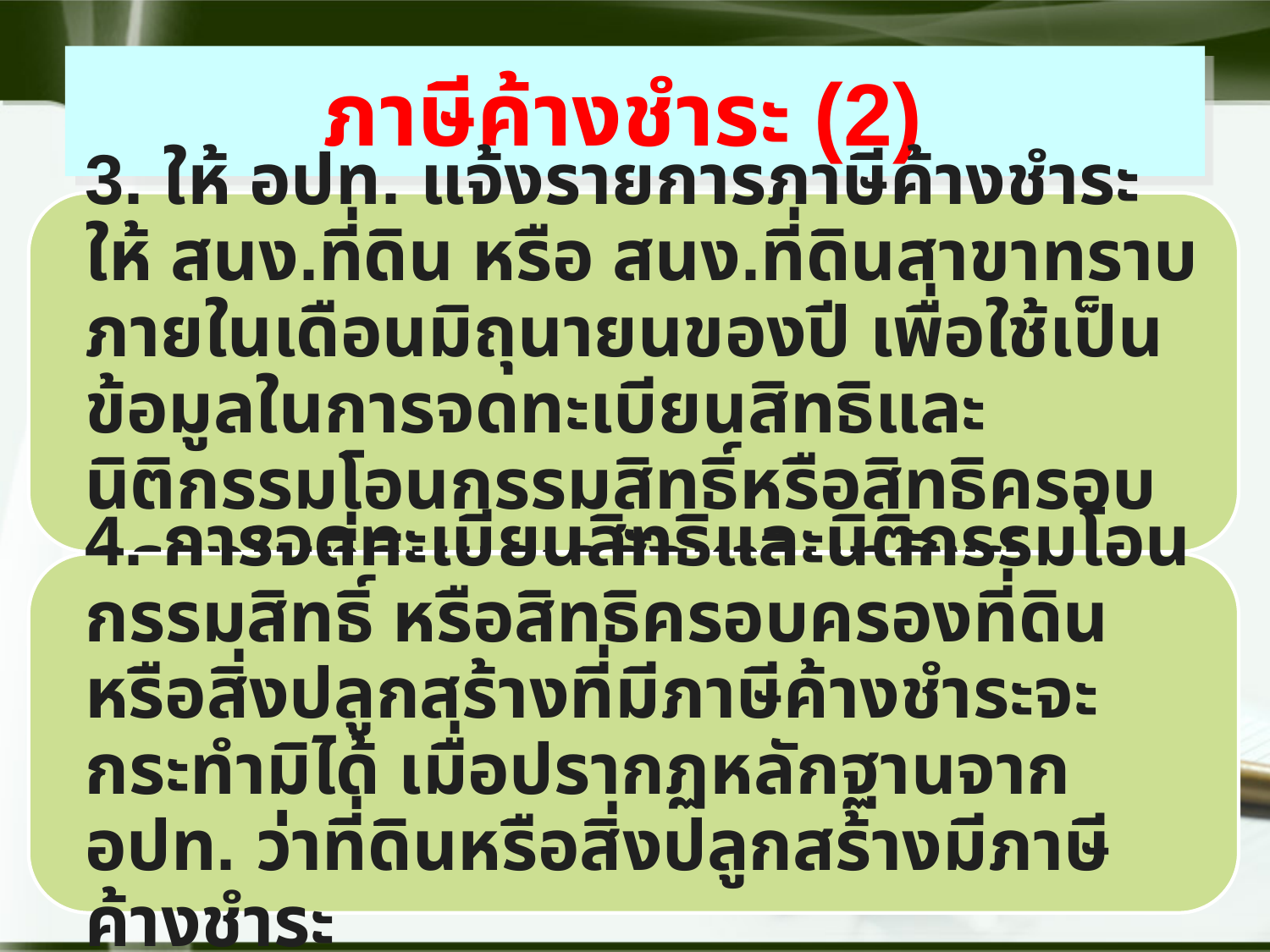

# ภาษีค้างชำระ (2)
3. ให้ อปท. แจ้งรายการภาษีค้างชำระให้ สนง.ที่ดิน หรือ สนง.ที่ดินสาขาทราบภายในเดือนมิถุนายนของปี เพื่อใช้เป็นข้อมูลในการจดทะเบียนสิทธิและนิติกรรมโอนกรรมสิทธิ์หรือสิทธิครอบครองในที่ดินและอสังหาริมทรัพย์
4. การจดทะเบียนสิทธิและนิติกรรมโอนกรรมสิทธิ์ หรือสิทธิครอบครองที่ดินหรือสิ่งปลูกสร้างที่มีภาษีค้างชำระจะกระทำมิได้ เมื่อปรากฏหลักฐานจาก อปท. ว่าที่ดินหรือสิ่งปลูกสร้างมีภาษีค้างชำระ